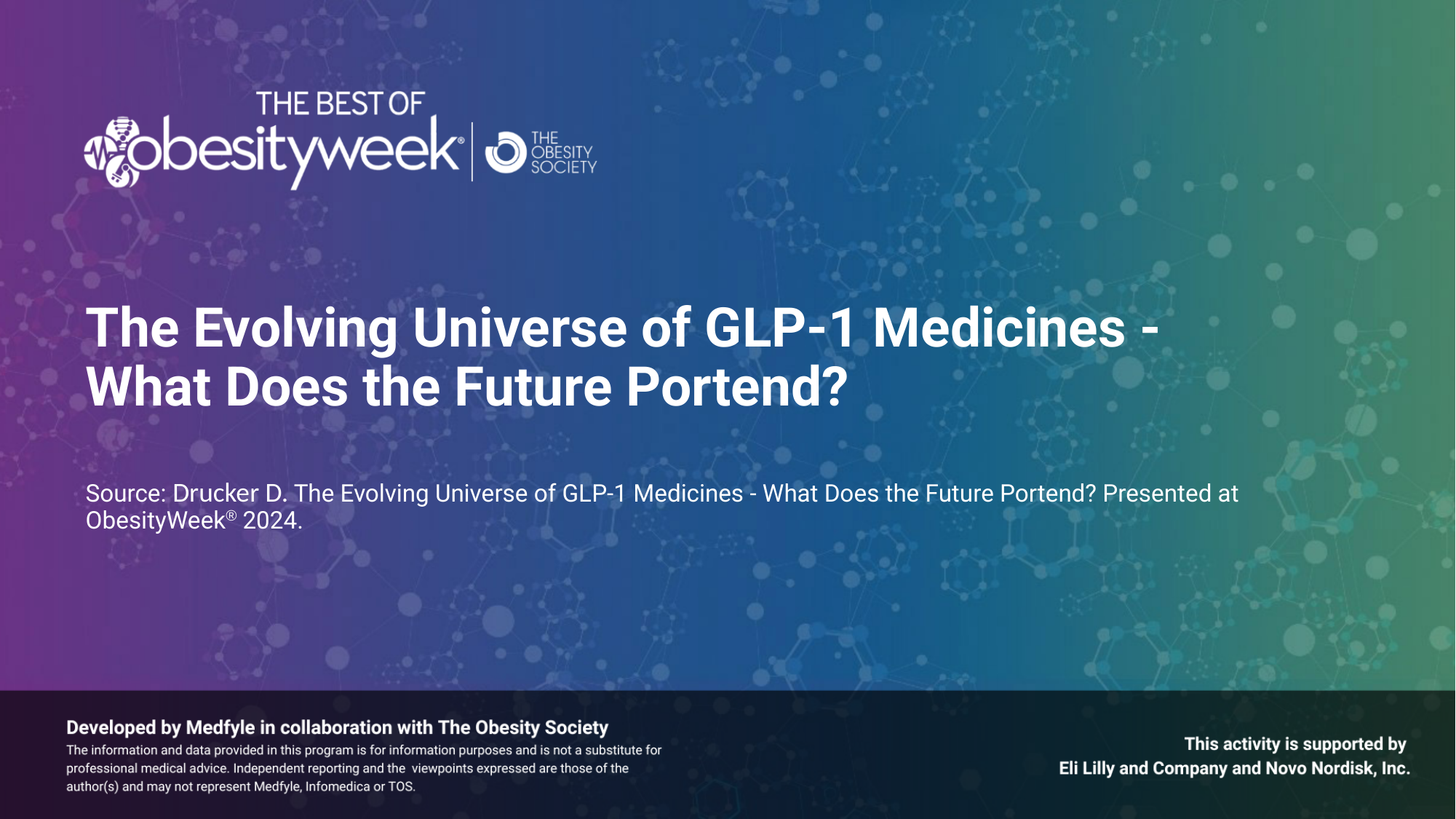

The Evolving Universe of GLP-1 Medicines - What Does the Future Portend?
# Source: Drucker D. The Evolving Universe of GLP-1 Medicines - What Does the Future Portend? Presented at ObesityWeek® 2024.